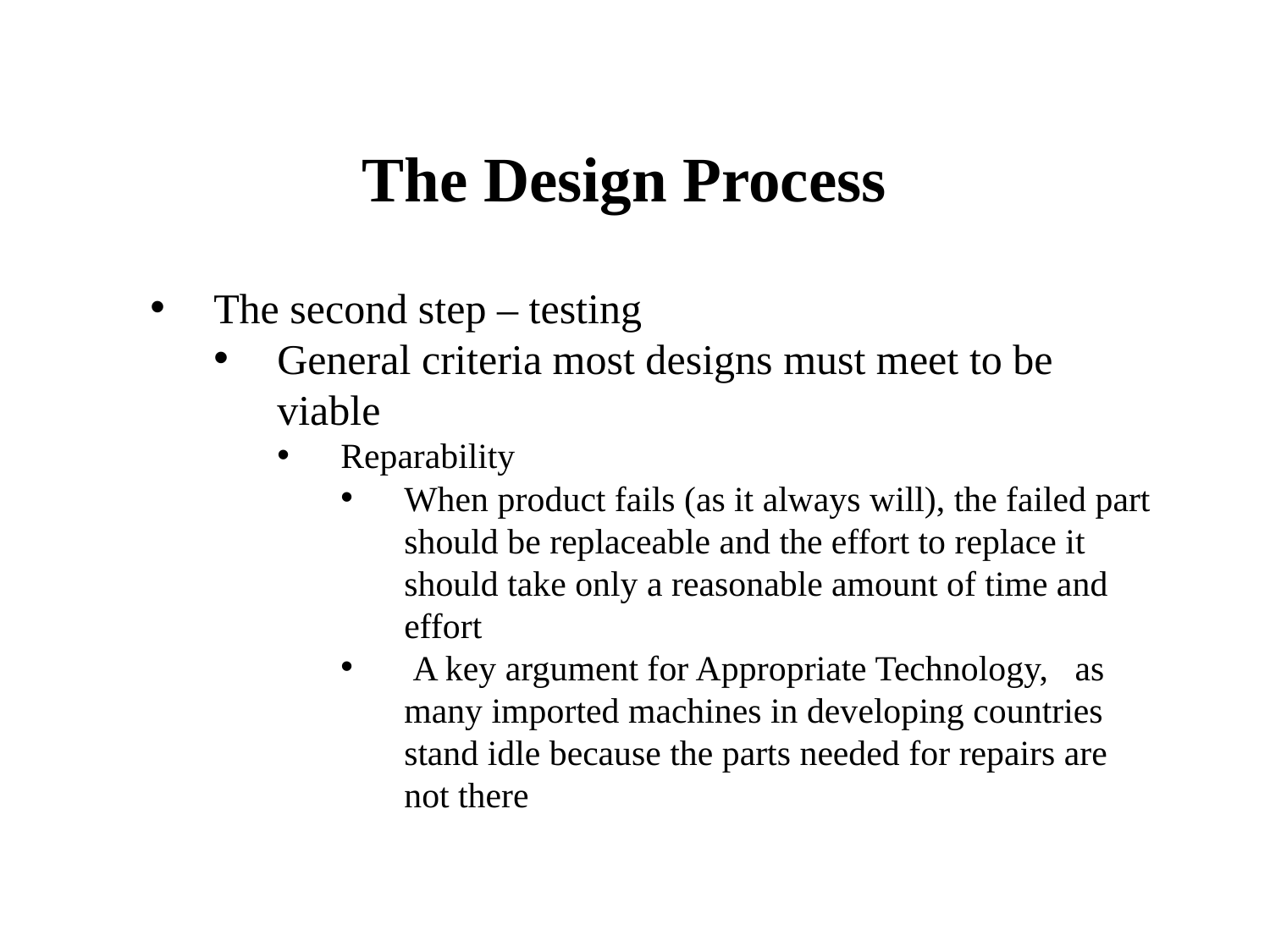

# The Design Process
The second step – testing
General criteria most designs must meet to be viable
Reparability
When product fails (as it always will), the failed part should be replaceable and the effort to replace it should take only a reasonable amount of time and effort
 A key argument for Appropriate Technology,   as many imported machines in developing countries stand idle because the parts needed for repairs are not there